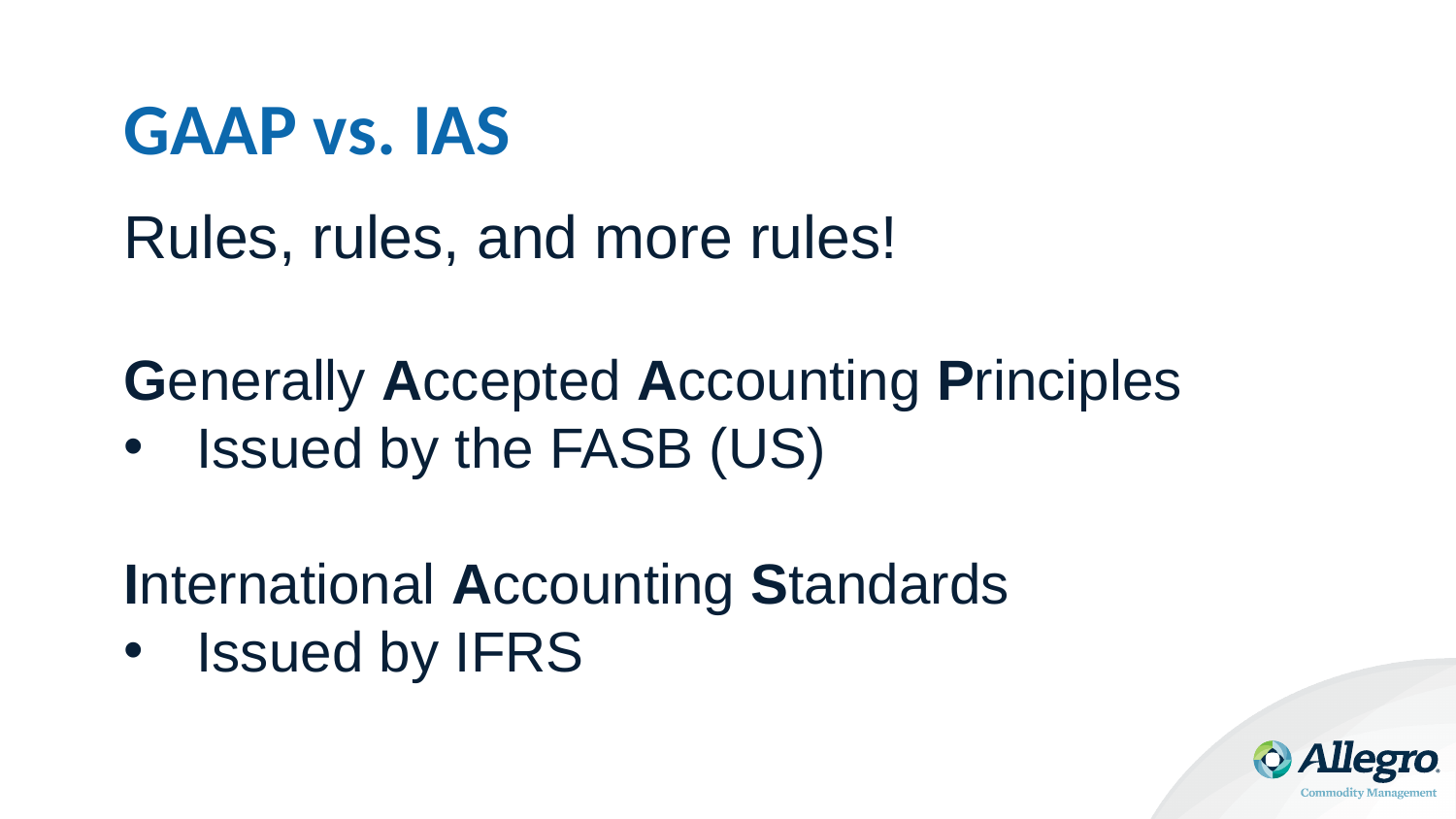

# GAAP vs. IAS
Rules, rules, and more rules!

Generally Accepted Accounting Principles
Issued by the FASB (US)

International Accounting Standards
Issued by IFRS